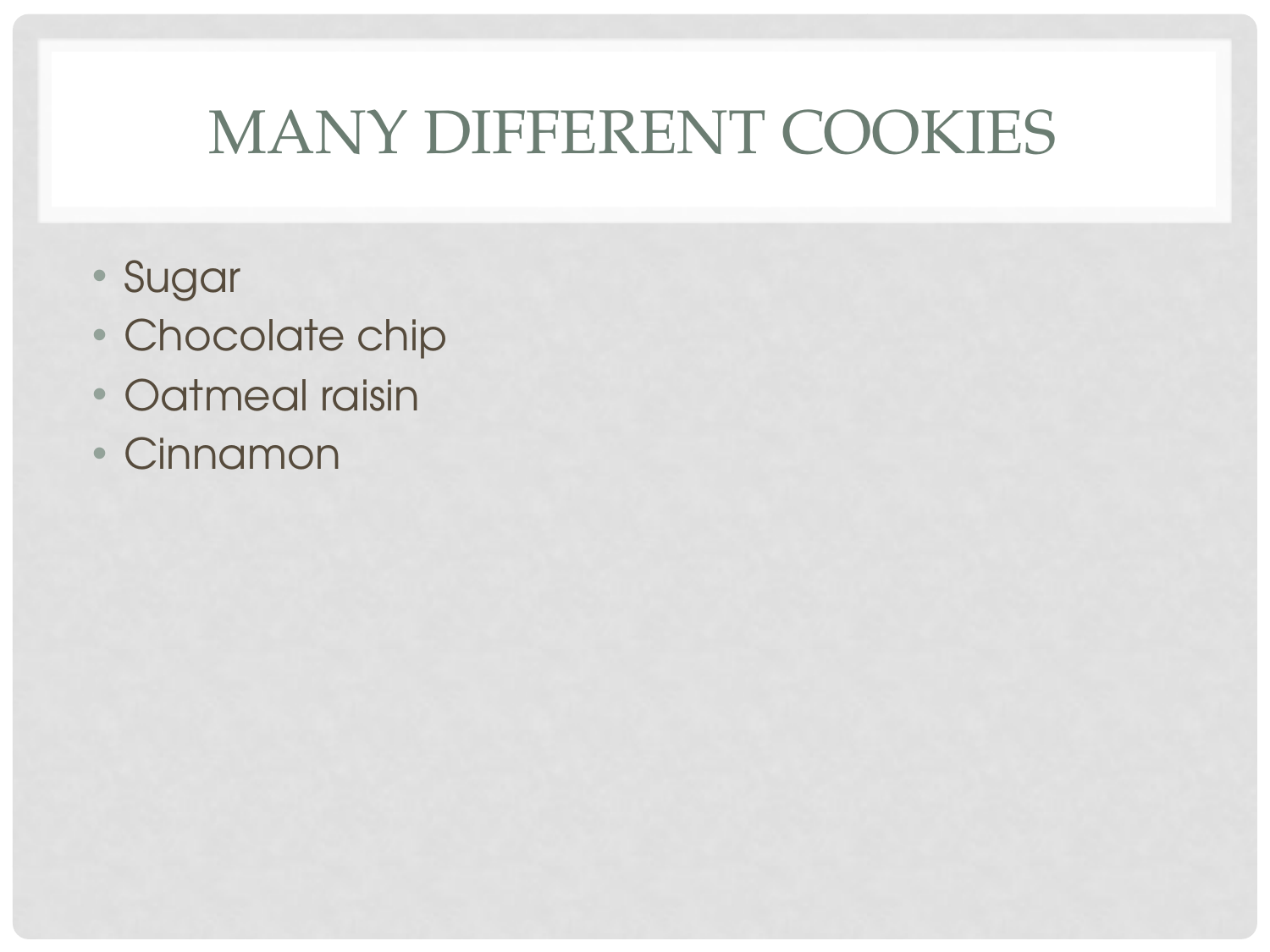

# Many different cookies
Sugar
Chocolate chip
Oatmeal raisin
Cinnamon